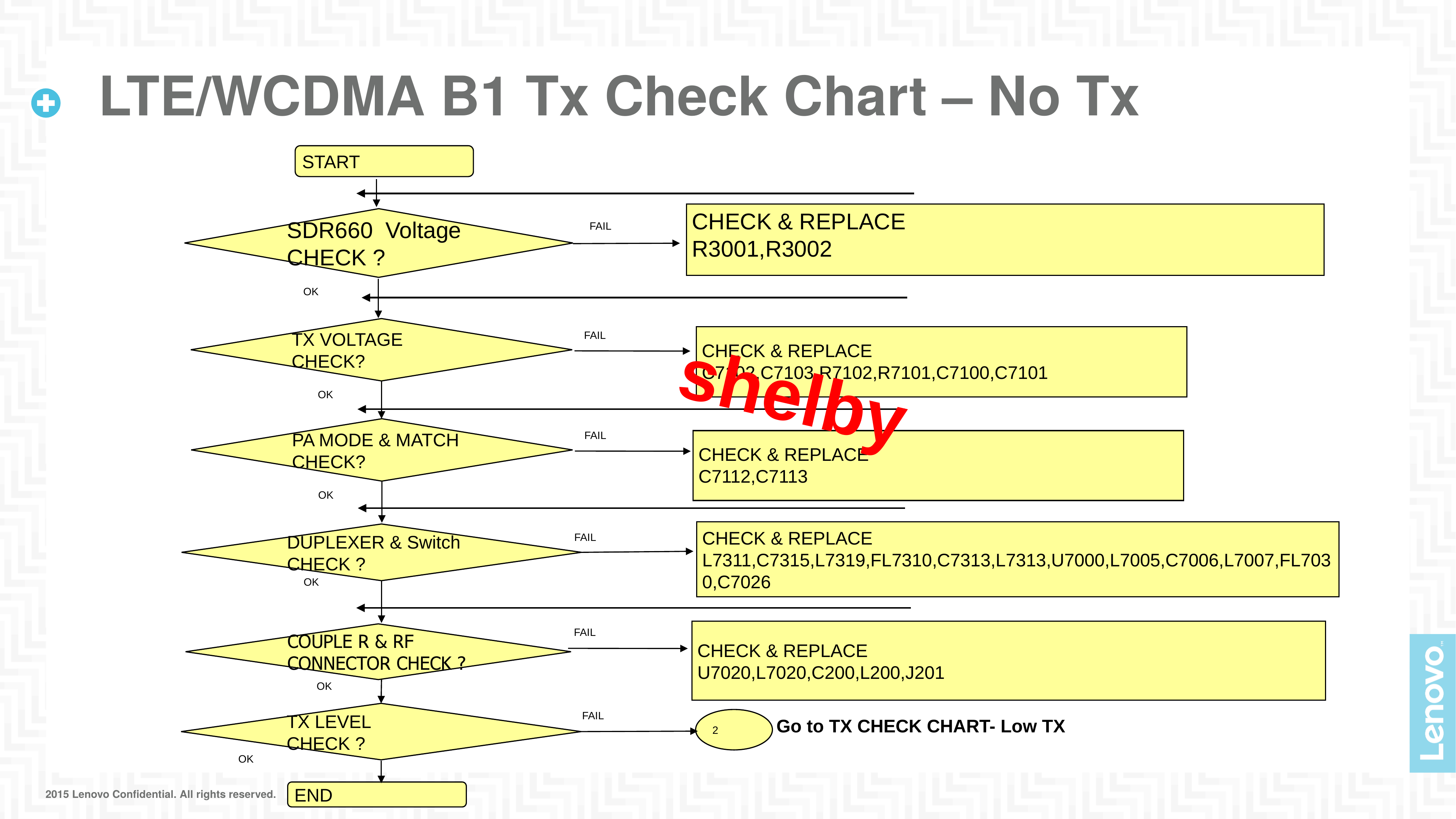

# LTE/WCDMA B1 Tx Check Chart – No Tx
START
CHECK & REPLACE
R3001,R3002

SDR660  Voltage CHECK ?

FAIL
OK
TX VOLTAGE CHECK?
FAIL
CHECK & REPLACE
C7102,C7103,R7102,R7101,C7100,C7101
OK
PA MODE & MATCH
CHECK?
FAIL
CHECK & REPLACE
C7112,C7113
OK
CHECK & REPLACE
L7311,C7315,L7319,FL7310,C7313,L7313,U7000,L7005,C7006,L7007,FL7030,C7026
DUPLEXER & Switch
CHECK ?
FAIL
OK
CHECK & REPLACE
U7020,L7020,C200,L200,J201
FAIL
COUPLE R & RF CONNECTOR CHECK ?
OK
TX LEVEL
CHECK ?
FAIL
2
Go to TX CHECK CHART- Low TX
OK
END
shelby